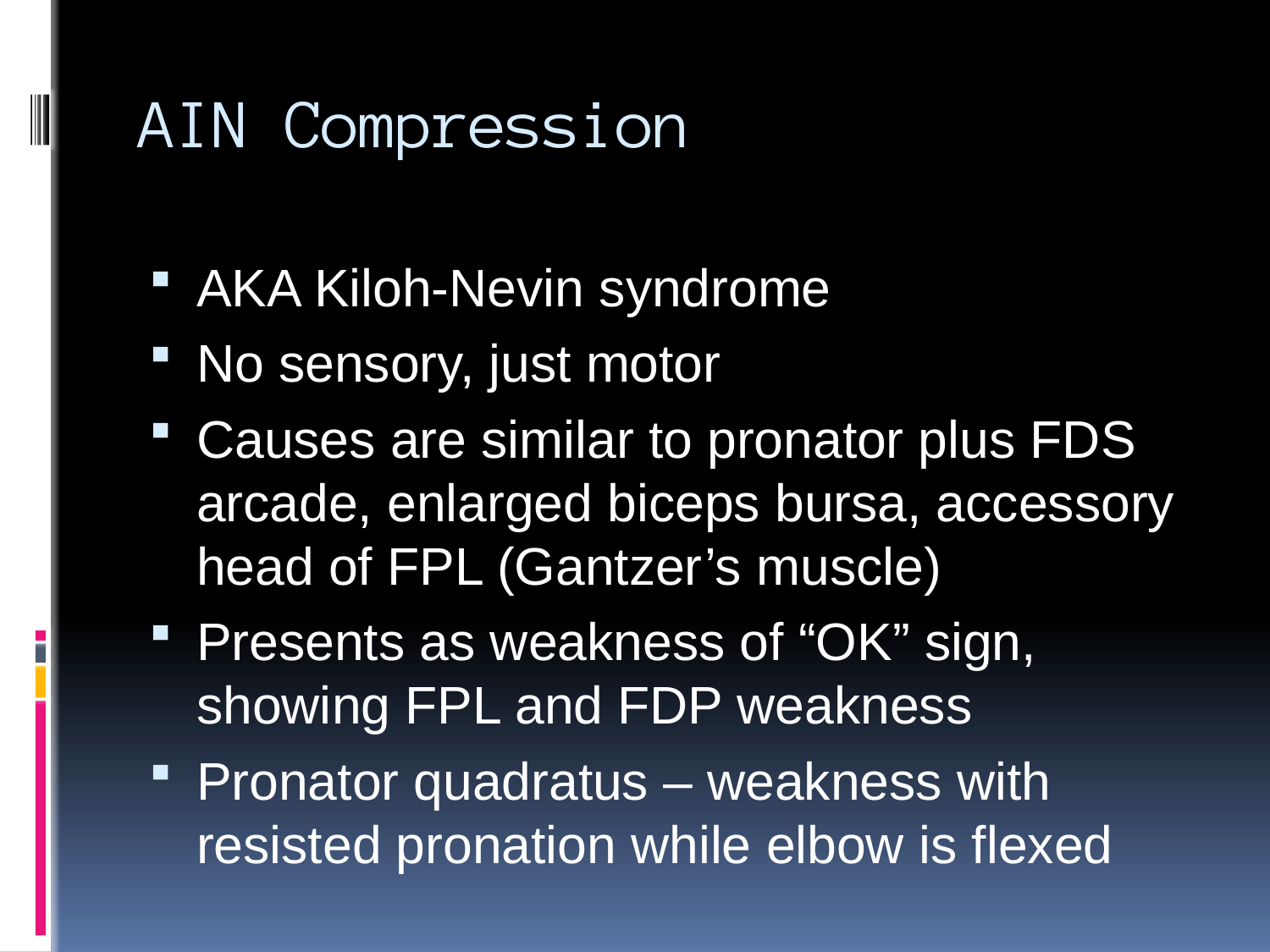

# AIN Compression
AKA Kiloh-Nevin syndrome
No sensory, just motor
Causes are similar to pronator plus FDS arcade, enlarged biceps bursa, accessory head of FPL (Gantzer’s muscle)
Presents as weakness of “OK” sign, showing FPL and FDP weakness
Pronator quadratus – weakness with resisted pronation while elbow is flexed